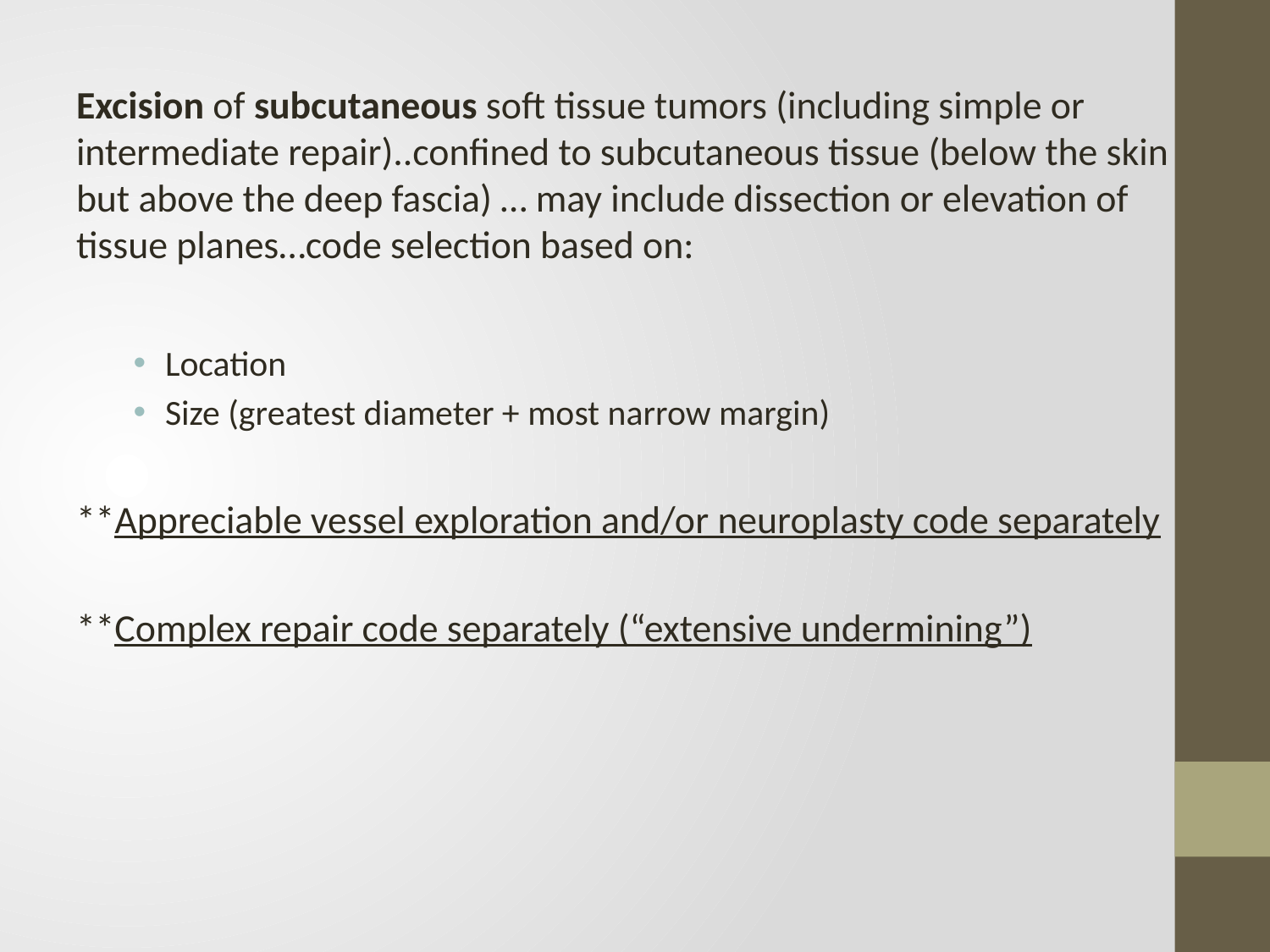

Excision of subcutaneous soft tissue tumors (including simple or intermediate repair)..confined to subcutaneous tissue (below the skin but above the deep fascia) … may include dissection or elevation of tissue planes…code selection based on:

Location
Size (greatest diameter + most narrow margin)

**Appreciable vessel exploration and/or neuroplasty code separately

**Complex repair code separately (“extensive undermining”)